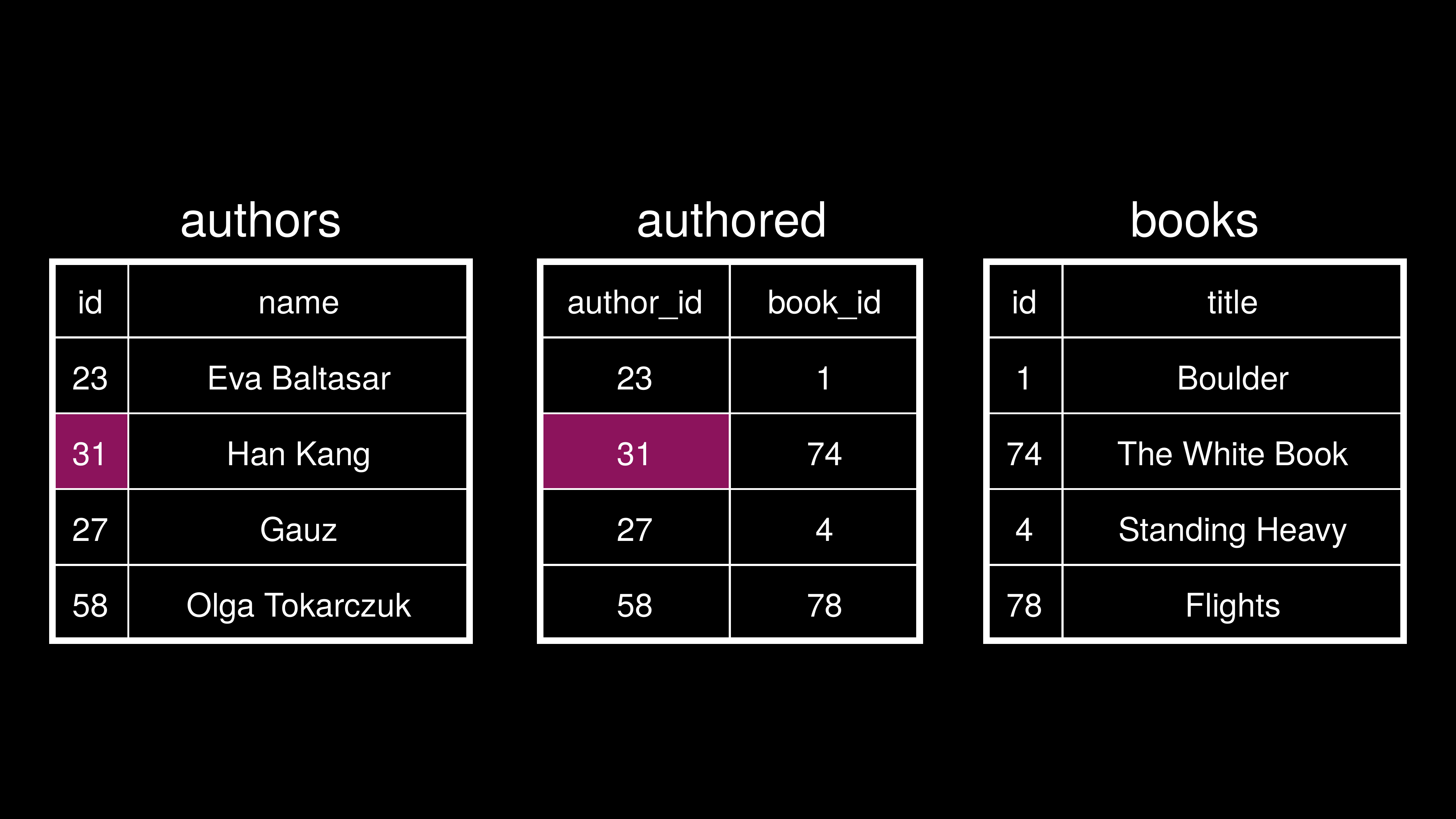

authors
authored
books
| id | name |
| --- | --- |
| 23 | Eva Baltasar |
| 31 | Han Kang |
| 27 | Gauz |
| 58 | Olga Tokarczuk |
| author\_id | book\_id |
| --- | --- |
| 23 | 1 |
| 31 | 74 |
| 27 | 4 |
| 58 | 78 |
| id | title |
| --- | --- |
| 1 | Boulder |
| 74 | The White Book |
| 4 | Standing Heavy |
| 78 | Flights |